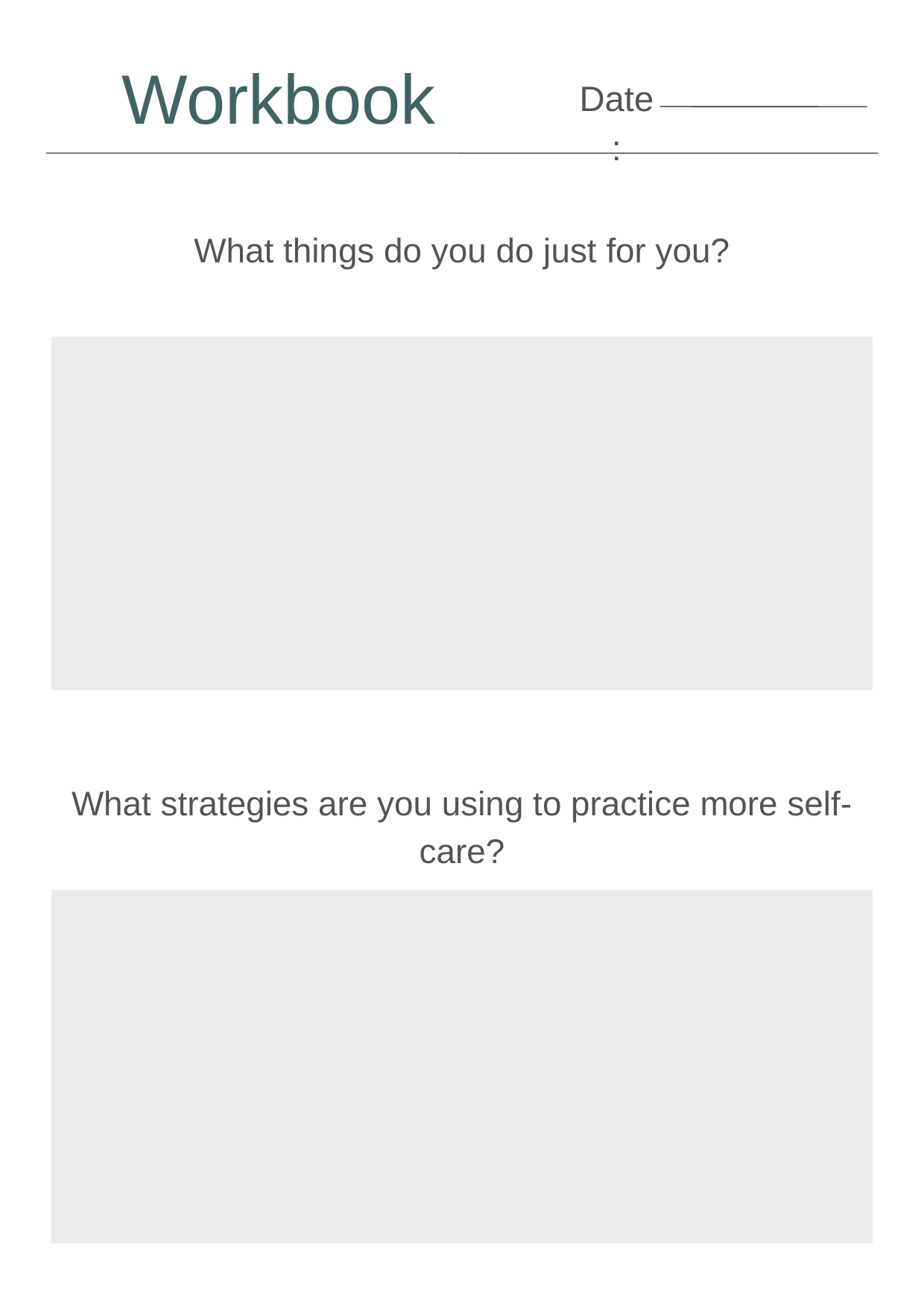

Workbook
Date:

What things do you do just for you?

What strategies are you using to practice more self-care?